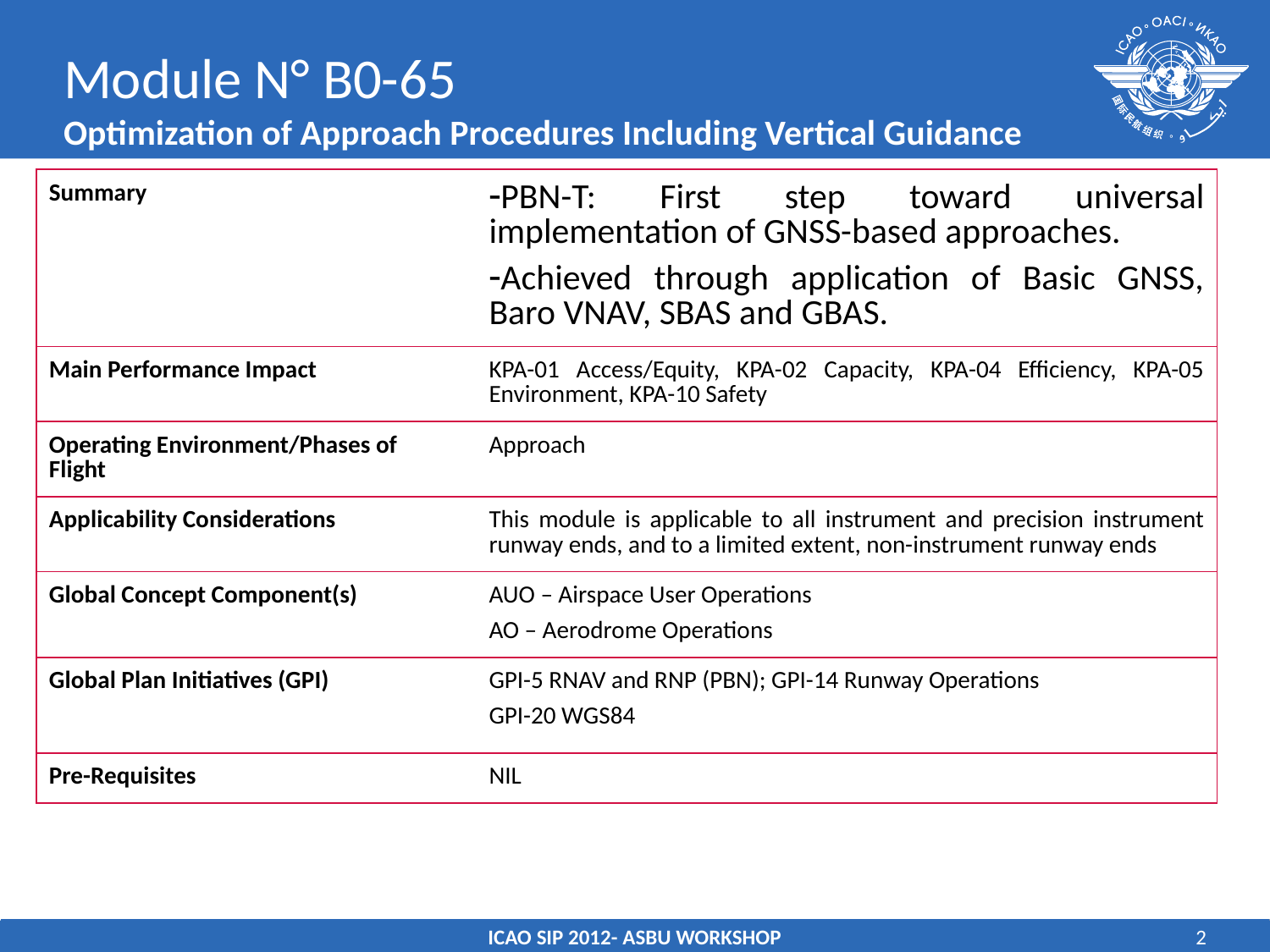

# Module N° B0-65 Optimization of Approach Procedures Including Vertical Guidance
| Summary | PBN-T: First step toward universal implementation of GNSS-based approaches. Achieved through application of Basic GNSS, Baro VNAV, SBAS and GBAS. |
| --- | --- |
| Main Performance Impact | KPA-01 Access/Equity, KPA-02 Capacity, KPA-04 Efficiency, KPA-05 Environment, KPA-10 Safety |
| Operating Environment/Phases of Flight | Approach |
| Applicability Considerations | This module is applicable to all instrument and precision instrument runway ends, and to a limited extent, non-instrument runway ends |
| Global Concept Component(s) | AUO – Airspace User Operations AO – Aerodrome Operations |
| Global Plan Initiatives (GPI) | GPI-5 RNAV and RNP (PBN); GPI-14 Runway Operations GPI-20 WGS84 |
| Pre-Requisites | NIL |
ICAO SIP 2012- ASBU WORKSHOP
2